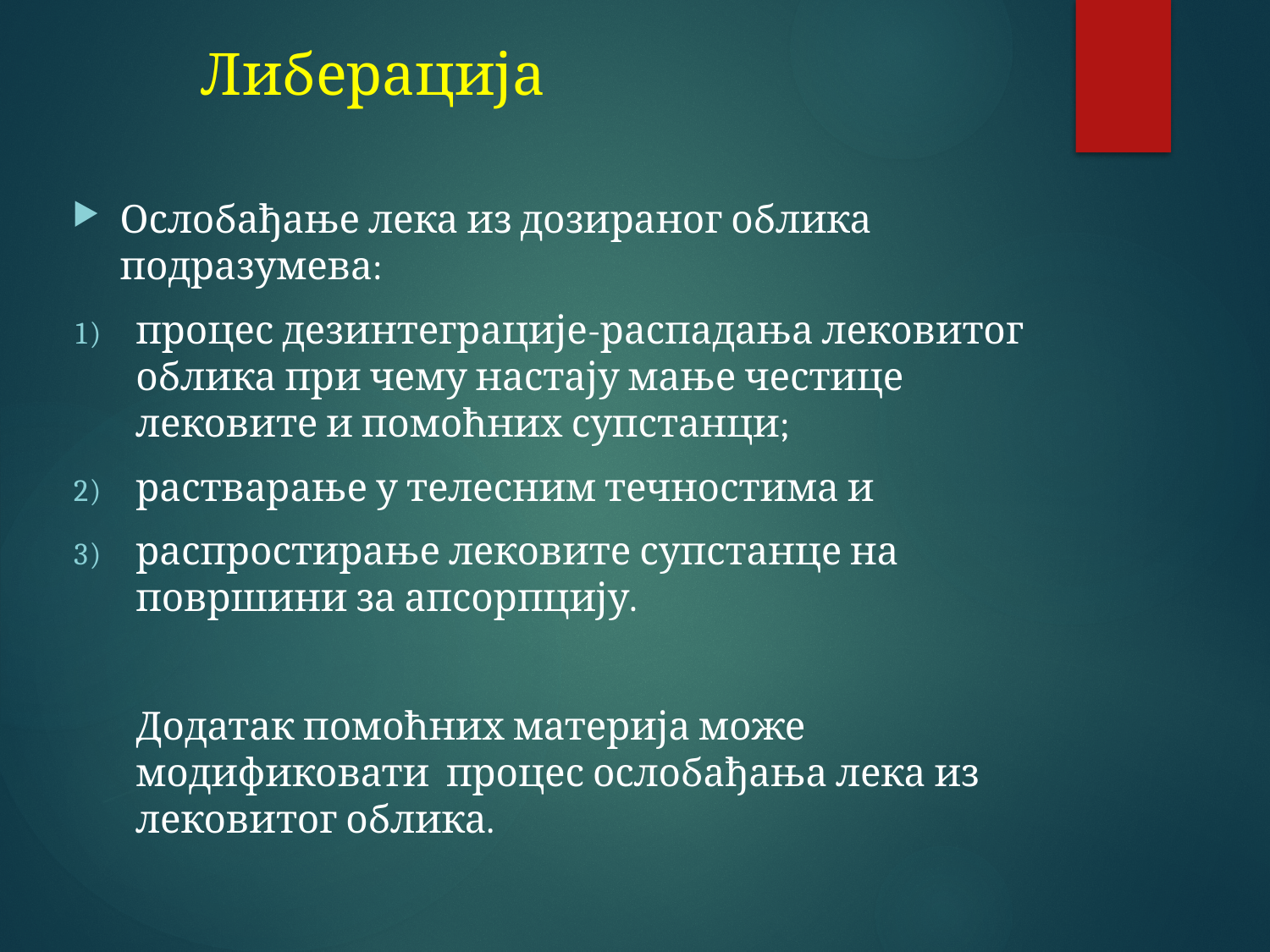

# Либерација
Ослобађање лека из дозираног облика подразумева:
процес дезинтеграције-распадања лековитог облика при чему настају мање честице лековите и помоћних супстанци;
растварање у телесним течностима и
распростирање лековите супстанце на површини за апсорпцију.

	Додатак помоћних материја може модификовати  процес ослобађања лека из лековитог облика.